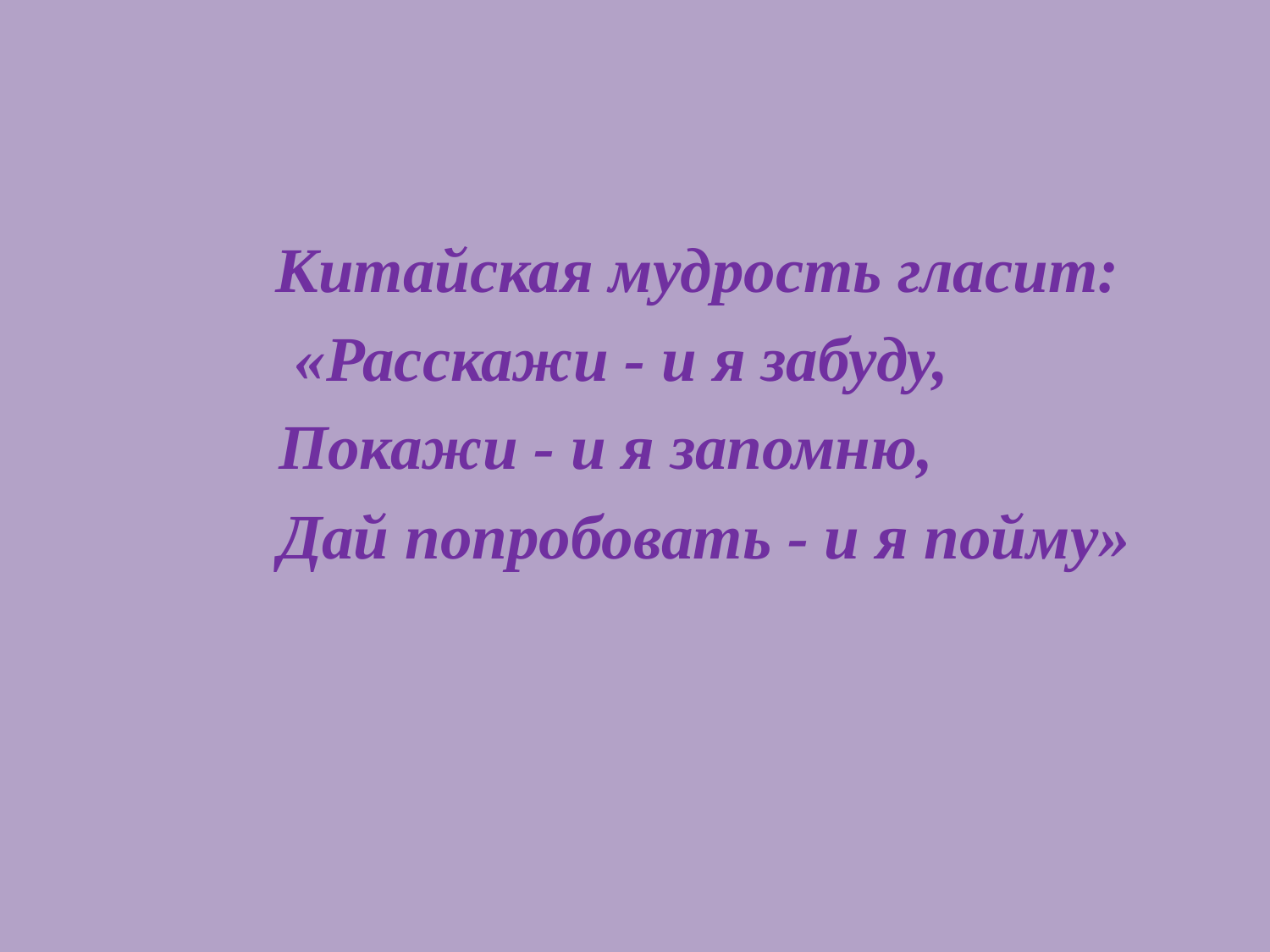

Китайская мудрость гласит:
              «Расскажи - и я забуду,
             Покажи - и я запомню,
             Дай попробовать - и я пойму»